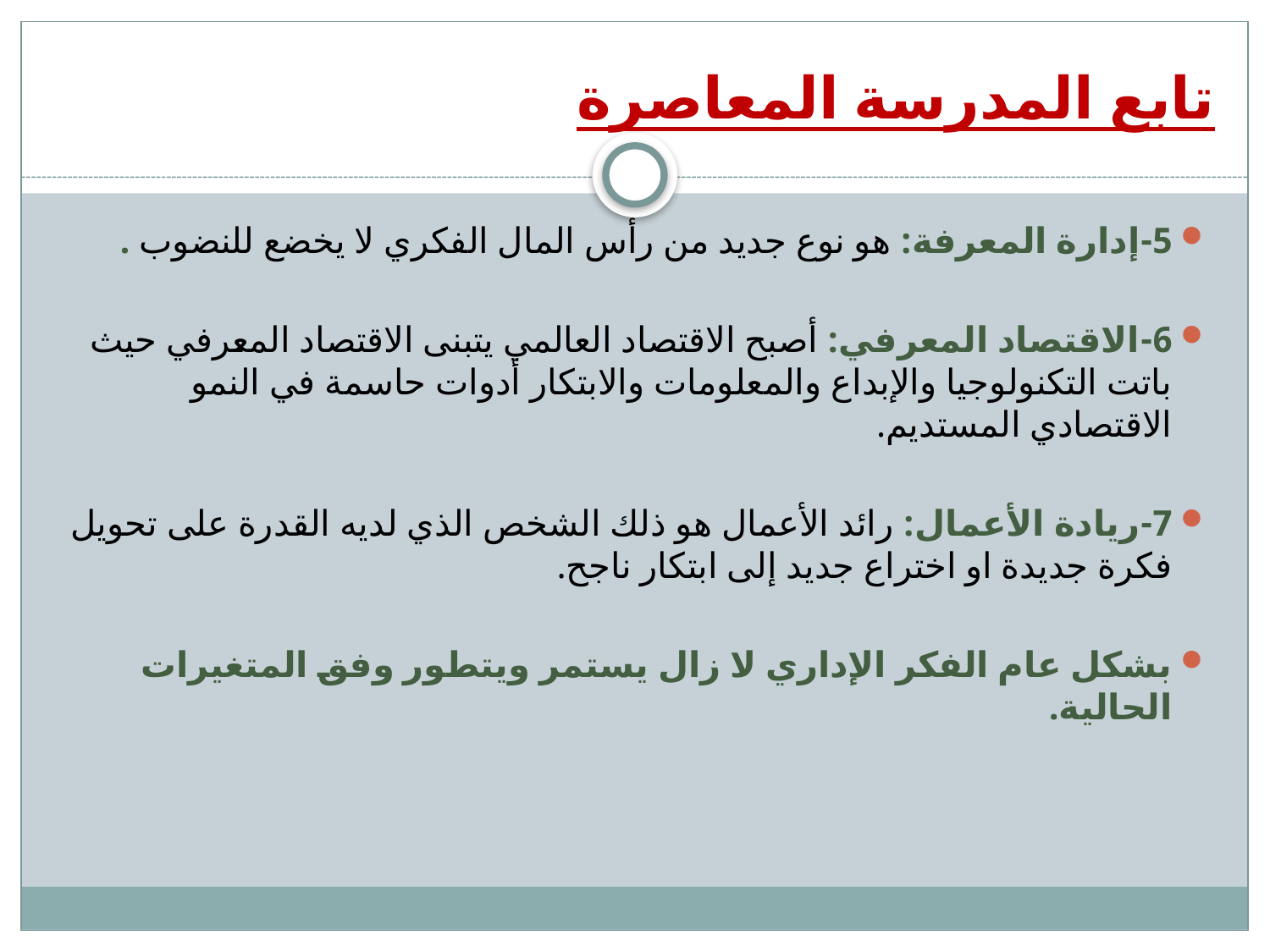

# تابع المدرسة المعاصرة
5-إدارة المعرفة: هو نوع جديد من رأس المال الفكري لا يخضع للنضوب .

6-الاقتصاد المعرفي: أصبح الاقتصاد العالمي يتبنى الاقتصاد المعرفي حيث باتت التكنولوجيا والإبداع والمعلومات والابتكار أدوات حاسمة في النمو الاقتصادي المستديم.

7-ريادة الأعمال: رائد الأعمال هو ذلك الشخص الذي لديه القدرة على تحويل فكرة جديدة او اختراع جديد إلى ابتكار ناجح.

بشكل عام الفكر الإداري لا زال يستمر ويتطور وفق المتغيرات الحالية.